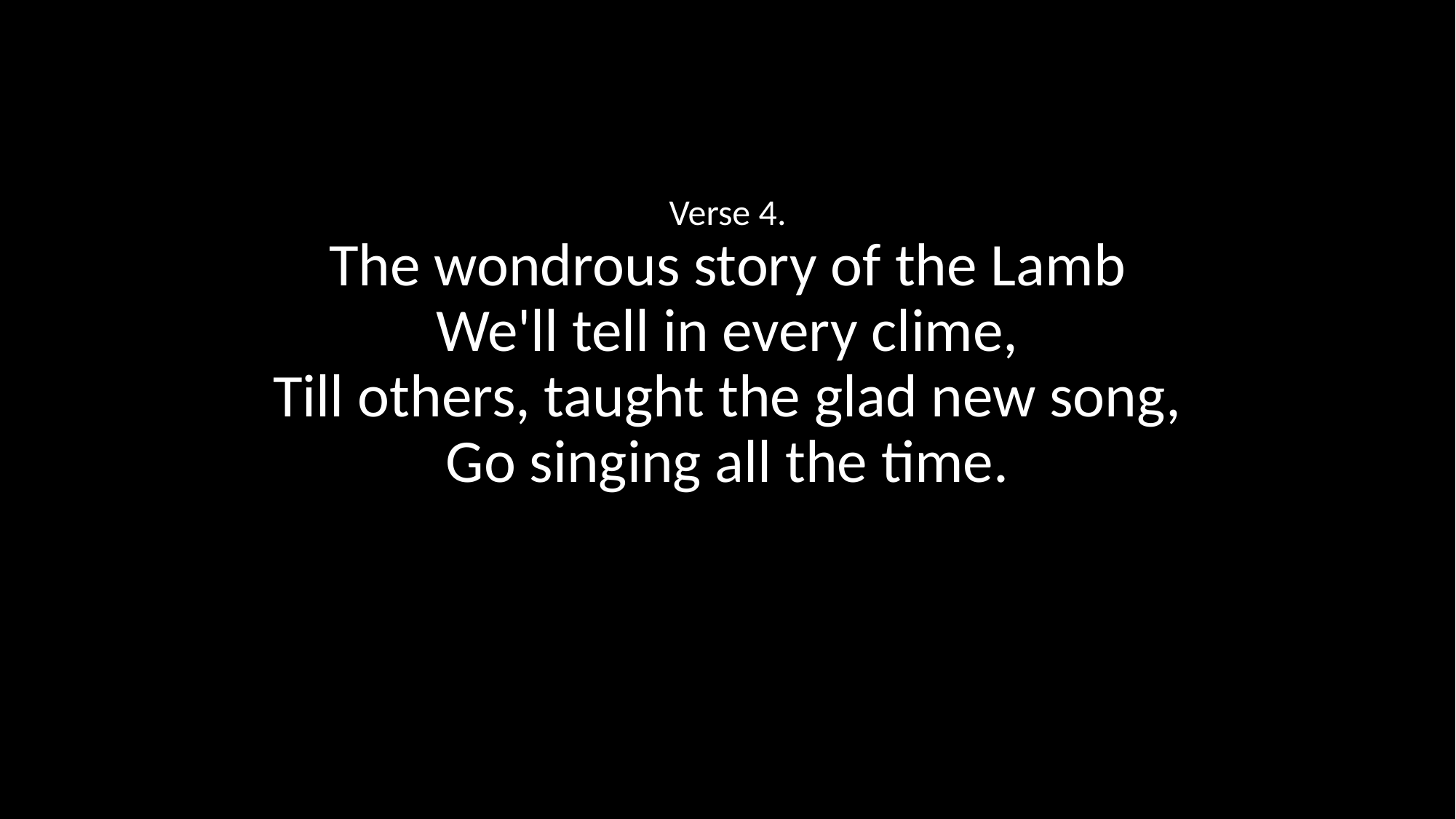

Verse 4.
The wondrous story of the Lamb
We'll tell in every clime,
Till others, taught the glad new song,
Go singing all the time.